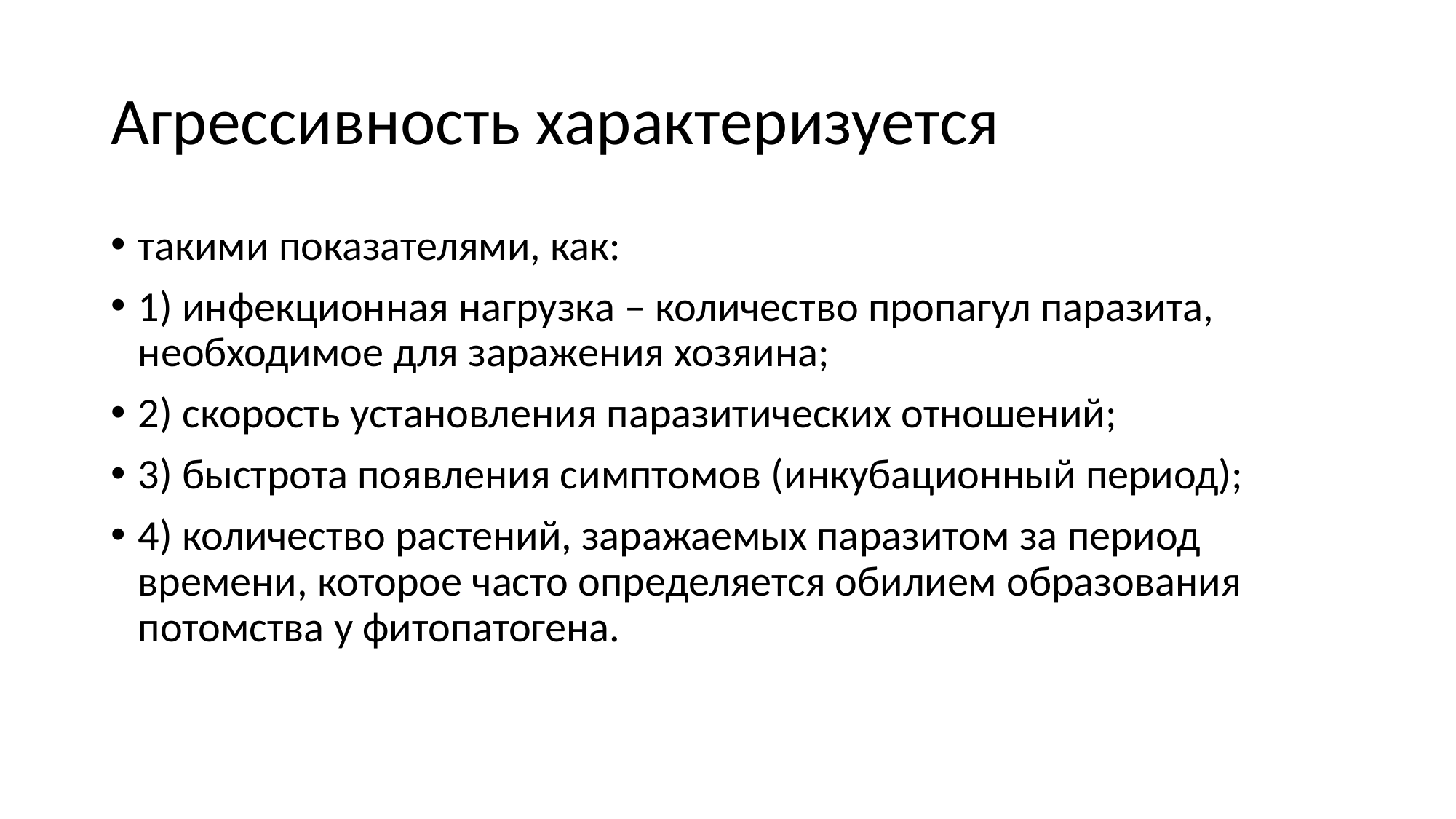

# Агрессивность характеризуется
такими показателями, как:
1) инфекционная нагрузка – количество пропагул паразита, необходимое для заражения хозяина;
2) скорость установления паразитических отношений;
3) быстрота появления симптомов (инкубационный период);
4) количество растений, заражаемых паразитом за период времени, которое часто определяется обилием образования потомства у фитопатогена.